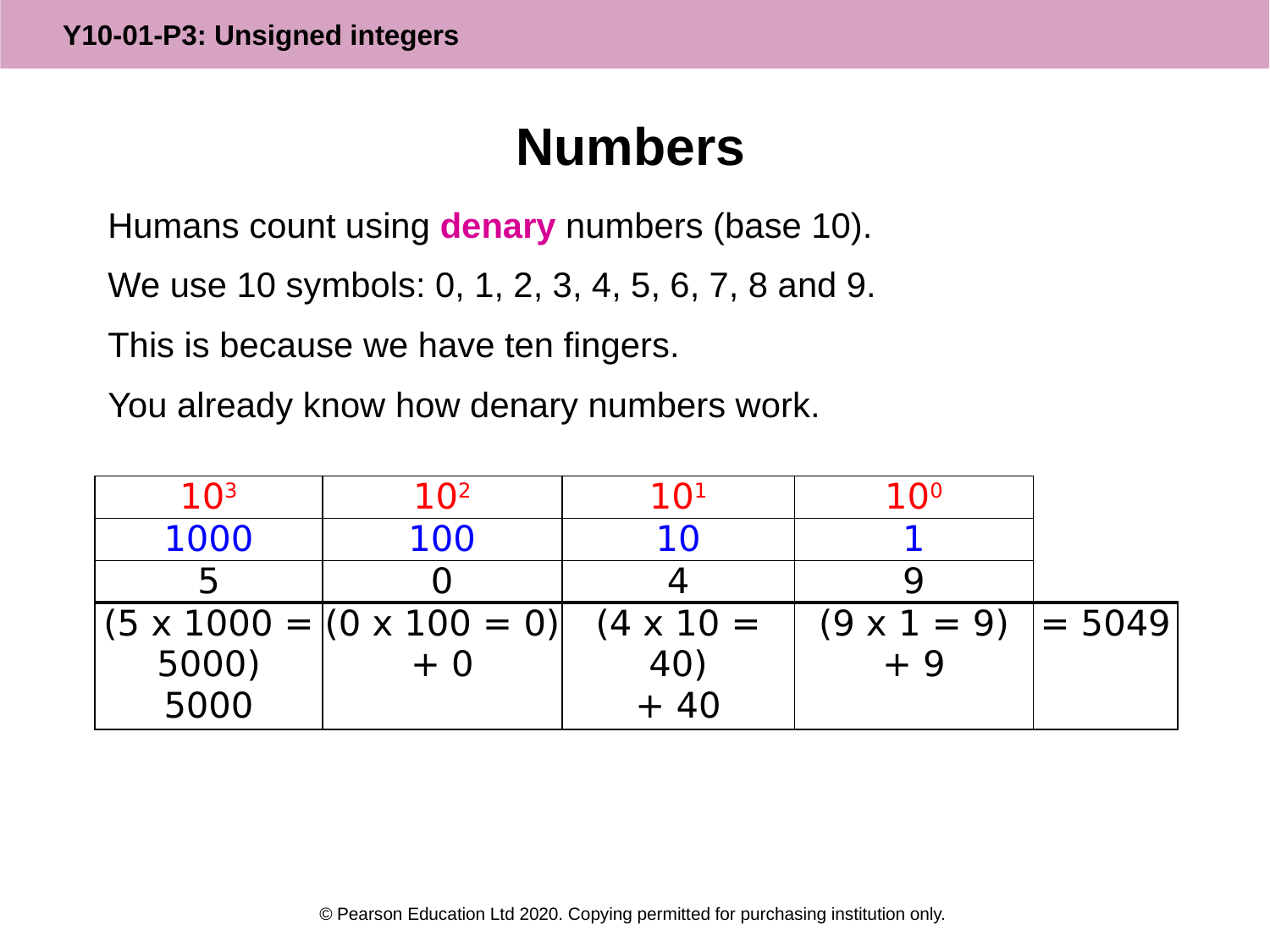

# Numbers
Humans count using denary numbers (base 10).
We use 10 symbols: 0, 1, 2, 3, 4, 5, 6, 7, 8 and 9.
This is because we have ten fingers.
You already know how denary numbers work.

| 103 | 102 | 101 | 100 |  |
| --- | --- | --- | --- | --- |
| 1000 | 100 | 10 | 1 |  |
| 5 | 0 | 4 | 9 |  |
| (5 x 1000 = 5000) 5000 | (0 x 100 = 0) + 0 | (4 x 10 = 40) + 40 | (9 x 1 = 9) + 9 | = 5049 |
© Pearson Education Ltd 2020. Copying permitted for purchasing institution only.